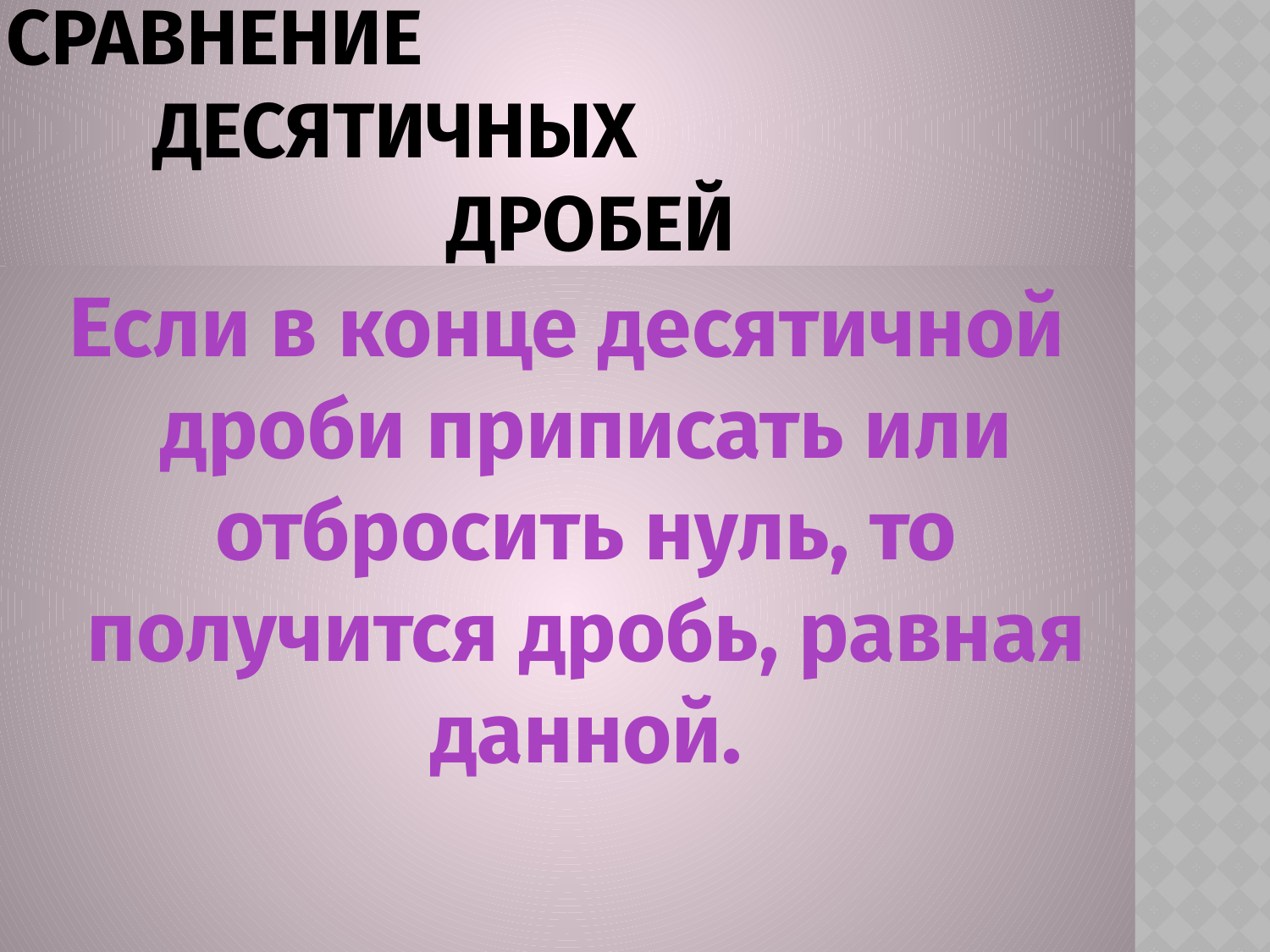

# Сравнение десятичных дробей
Если в конце десятичной дроби приписать или отбросить нуль, то получится дробь, равная данной.